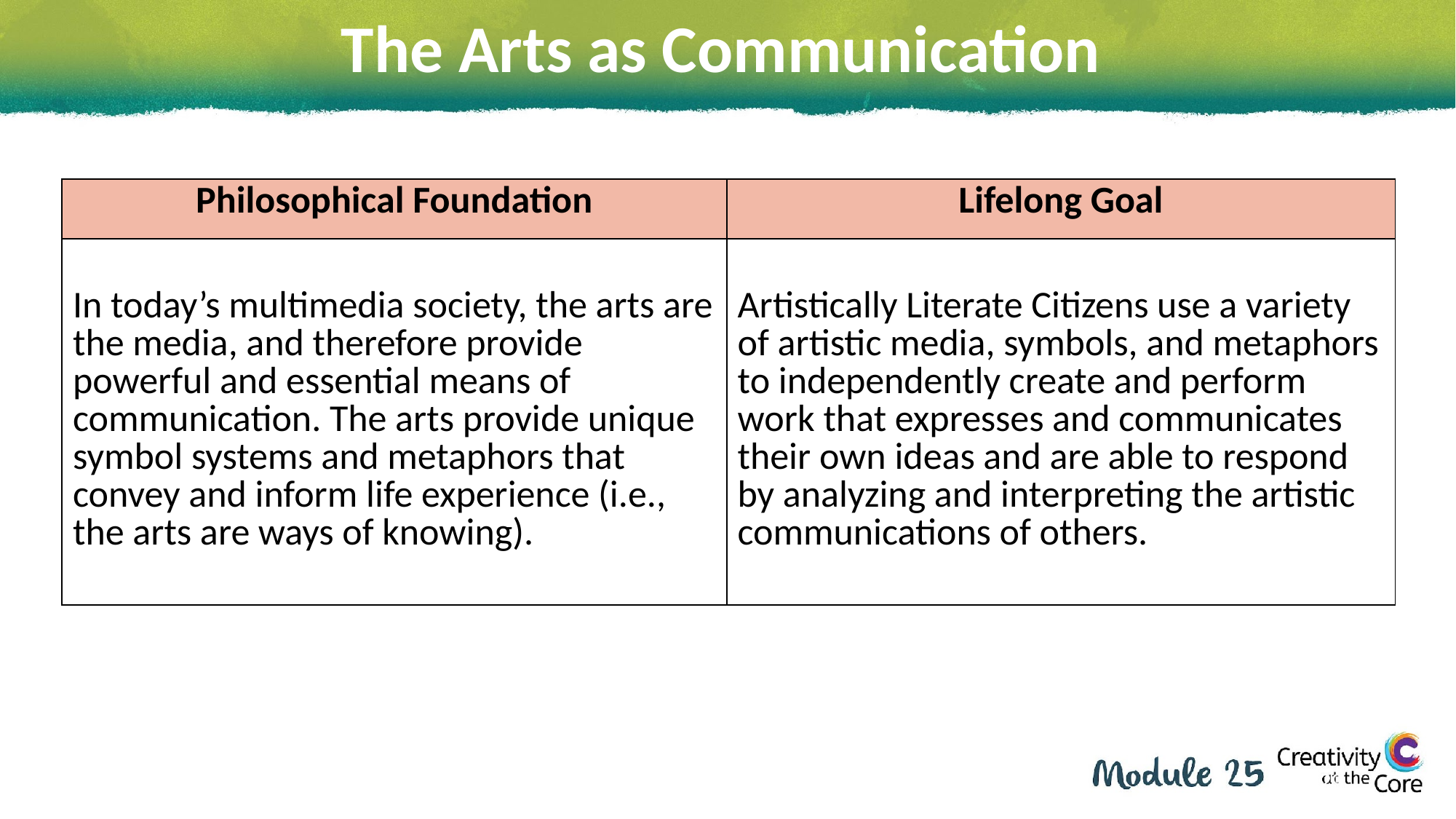

# The Arts as Communication
| Philosophical Foundation | Lifelong Goal |
| --- | --- |
| In today’s multimedia society, the arts are the media, and therefore provide powerful and essential means of communication. The arts provide unique symbol systems and metaphors that convey and inform life experience (i.e., the arts are ways of knowing). | Artistically Literate Citizens use a variety of artistic media, symbols, and metaphors to independently create and perform work that expresses and communicates their own ideas and are able to respond by analyzing and interpreting the artistic communications of others. |
29